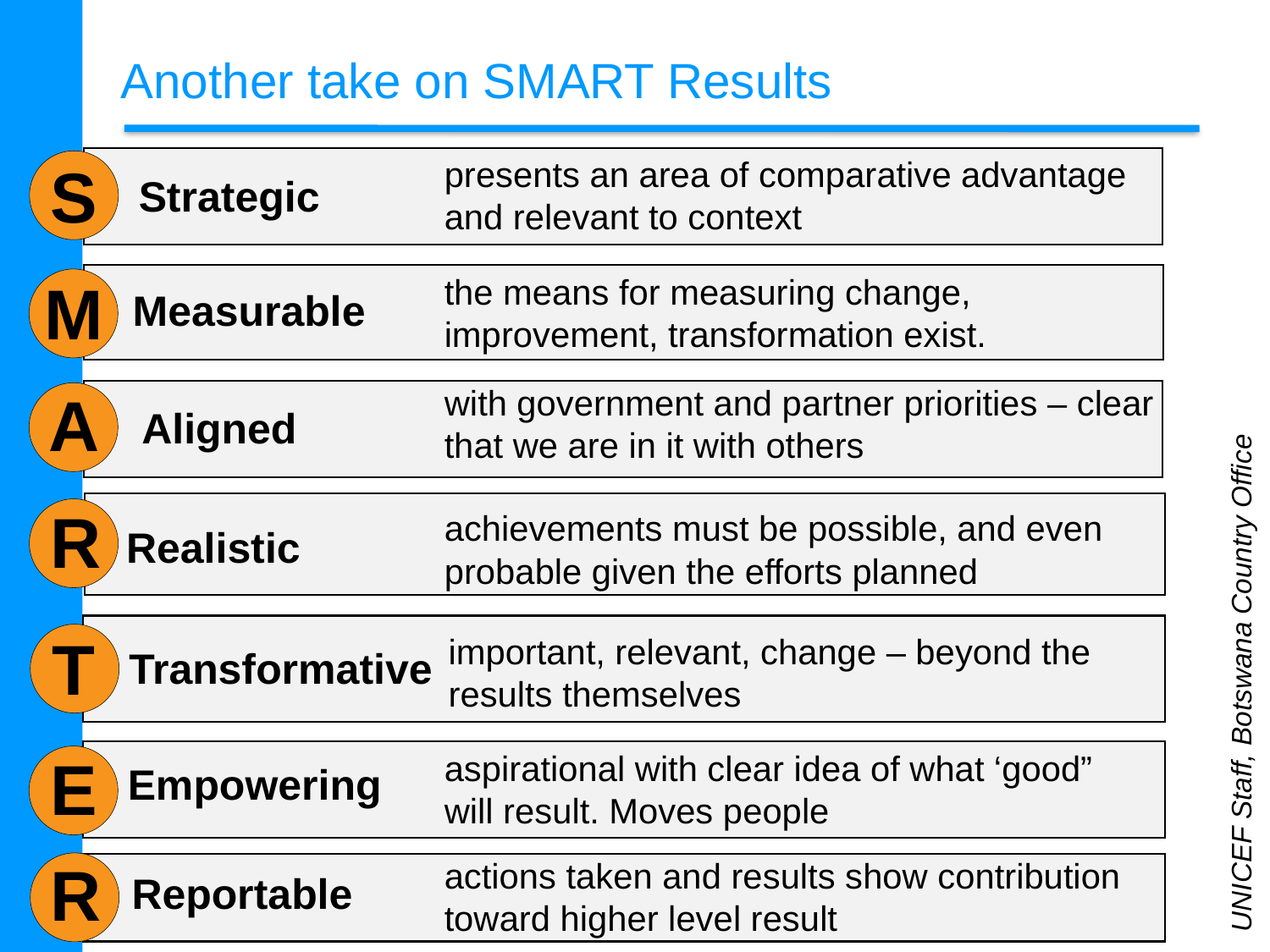

# Another take on SMART Results
presents an area of comparative advantage and relevant to context
S

Strategic
M
the means for measuring change, improvement, transformation exist.

Measurable
with government and partner priorities – clear that we are in it with others
A

Aligned
R

achievements must be possible, and even probable given the efforts planned
Realistic

T
important, relevant, change – beyond the results themselves

Transformative
UNICEF Staff, Botswana Country Office
E
aspirational with clear idea of what ‘good” will result. Moves people

Empowering
R
actions taken and results show contribution toward higher level result

Reportable